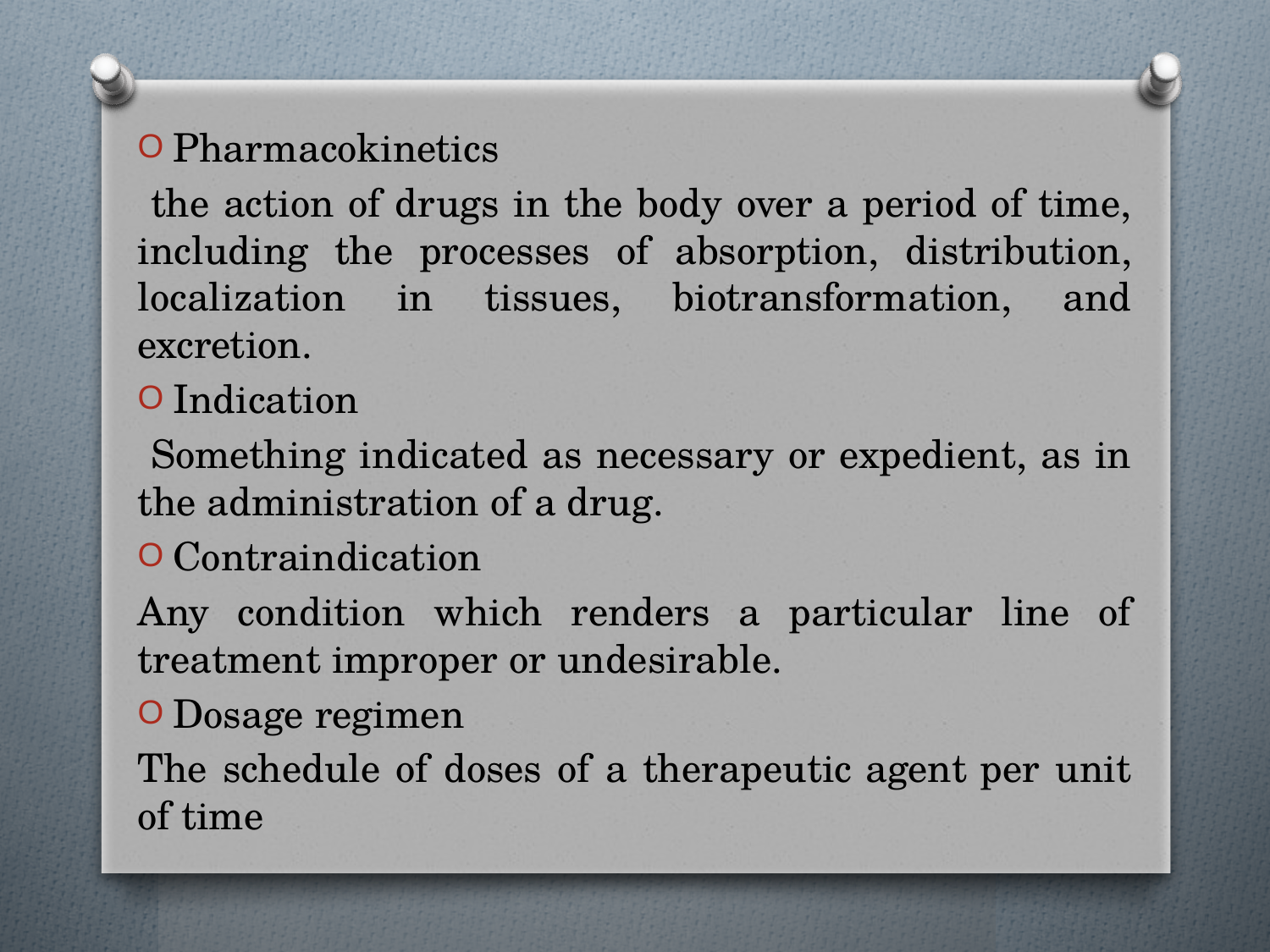

Pharmacokinetics
 the action of drugs in the body over a period of time, including the processes of absorption, distribution, localization in tissues, biotransformation, and excretion.
Indication
 Something indicated as necessary or expedient, as in the administration of a drug.
Contraindication
Any condition which renders a particular line of treatment improper or undesirable.
Dosage regimen
The schedule of doses of a therapeutic agent per unit of time